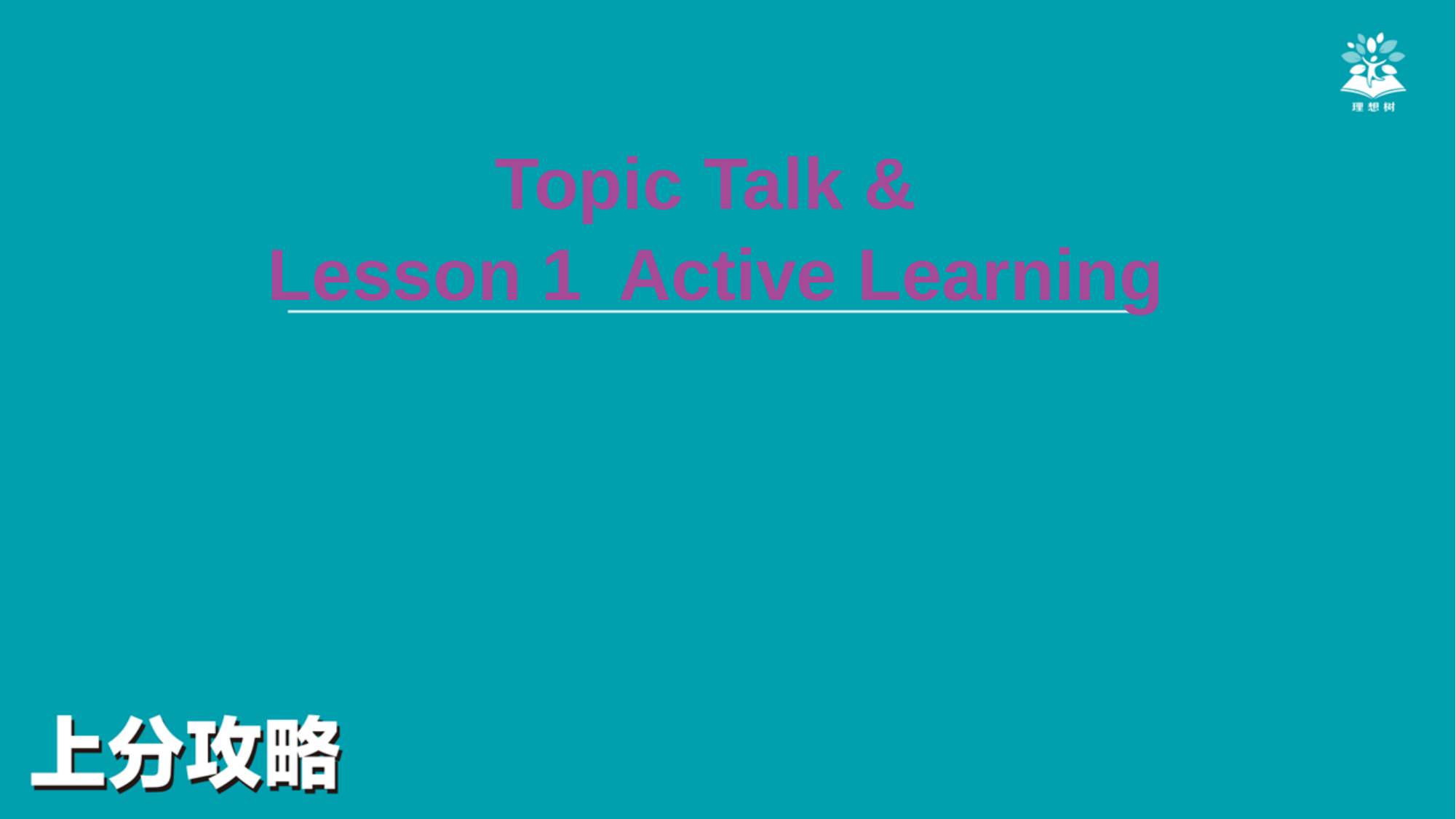

Topic Talk &
Lesson 1  Active Learning